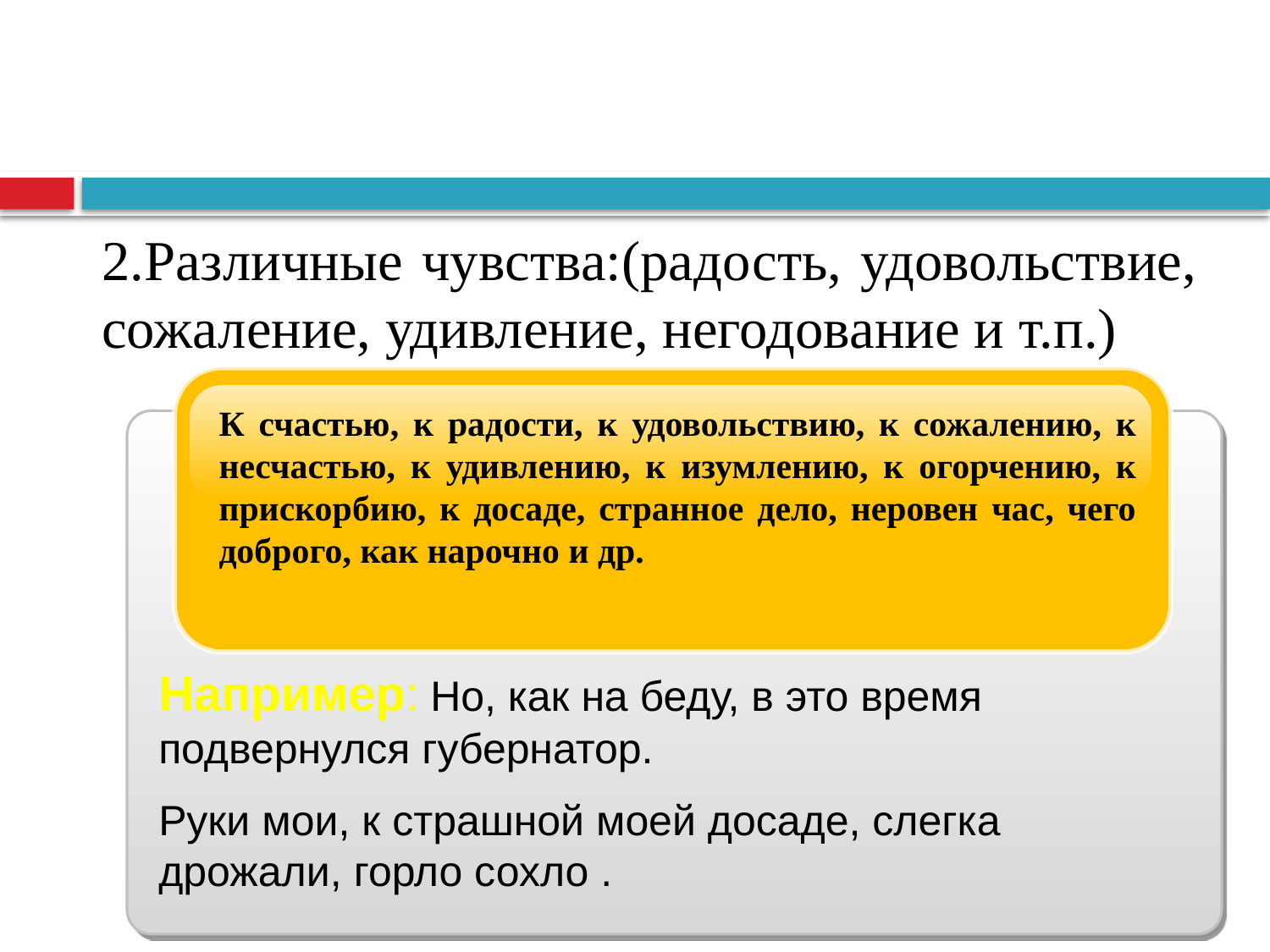

2.Различные чувства:(радость, удовольствие, сожаление, удивление, негодование и т.п.)

К счастью, к радости, к удовольствию, к сожалению, к несчастью, к удивлению, к изумлению, к огорчению, к прискорбию, к досаде, странное дело, неровен час, чего доброго, как нарочно и др.

Например: Но, как на беду, в это время подвернулся губернатор.
Руки мои, к страшной моей досаде, слегка дрожали, горло сохло .